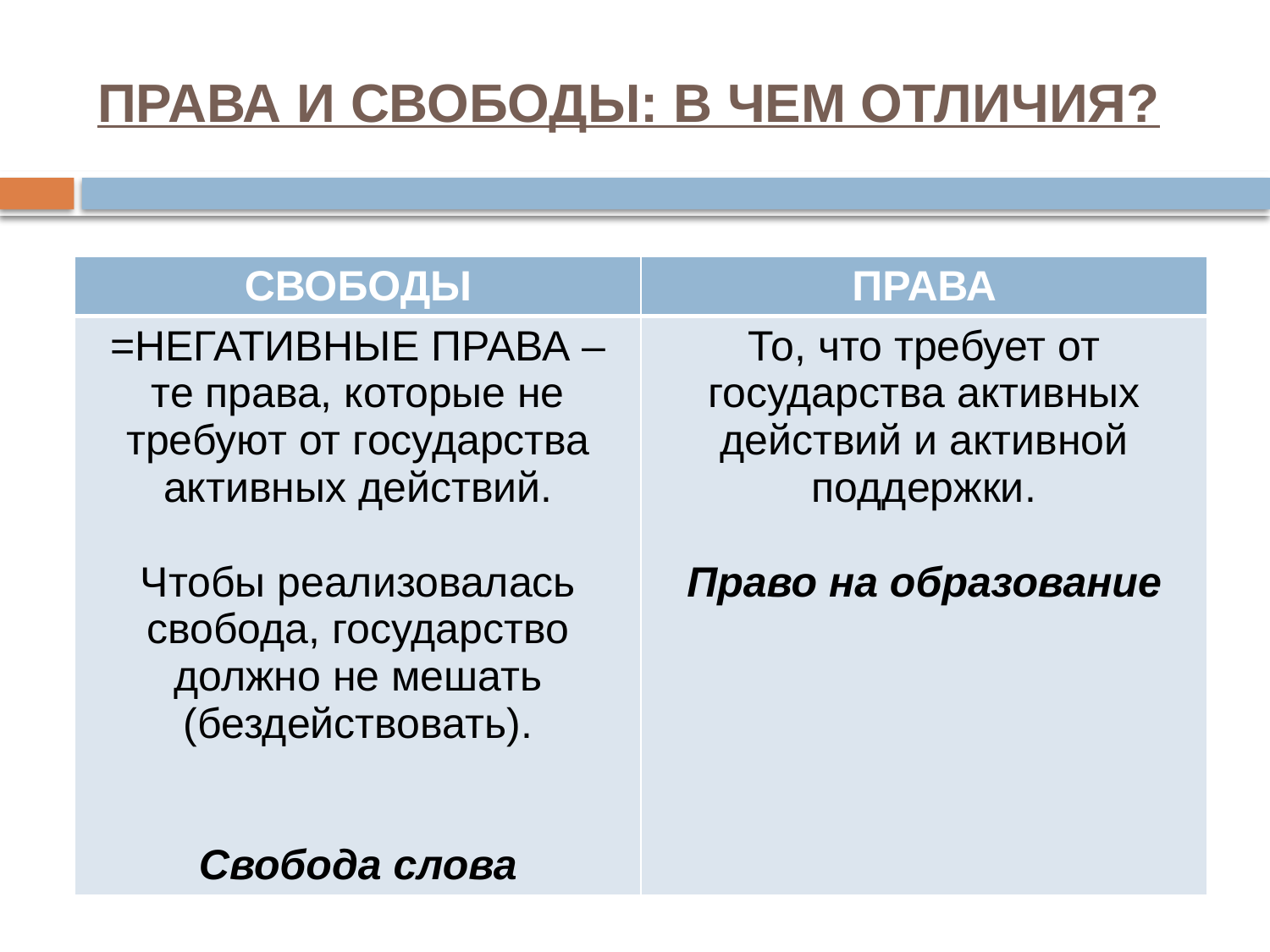

# ПРАВА И СВОБОДЫ: В ЧЕМ ОТЛИЧИЯ?
| СВОБОДЫ | ПРАВА |
| --- | --- |
| =НЕГАТИВНЫЕ ПРАВА – те права, которые не требуют от государства активных действий. Чтобы реализовалась свобода, государство должно не мешать (бездействовать). Свобода слова | То, что требует от государства активных действий и активной поддержки. Право на образование |